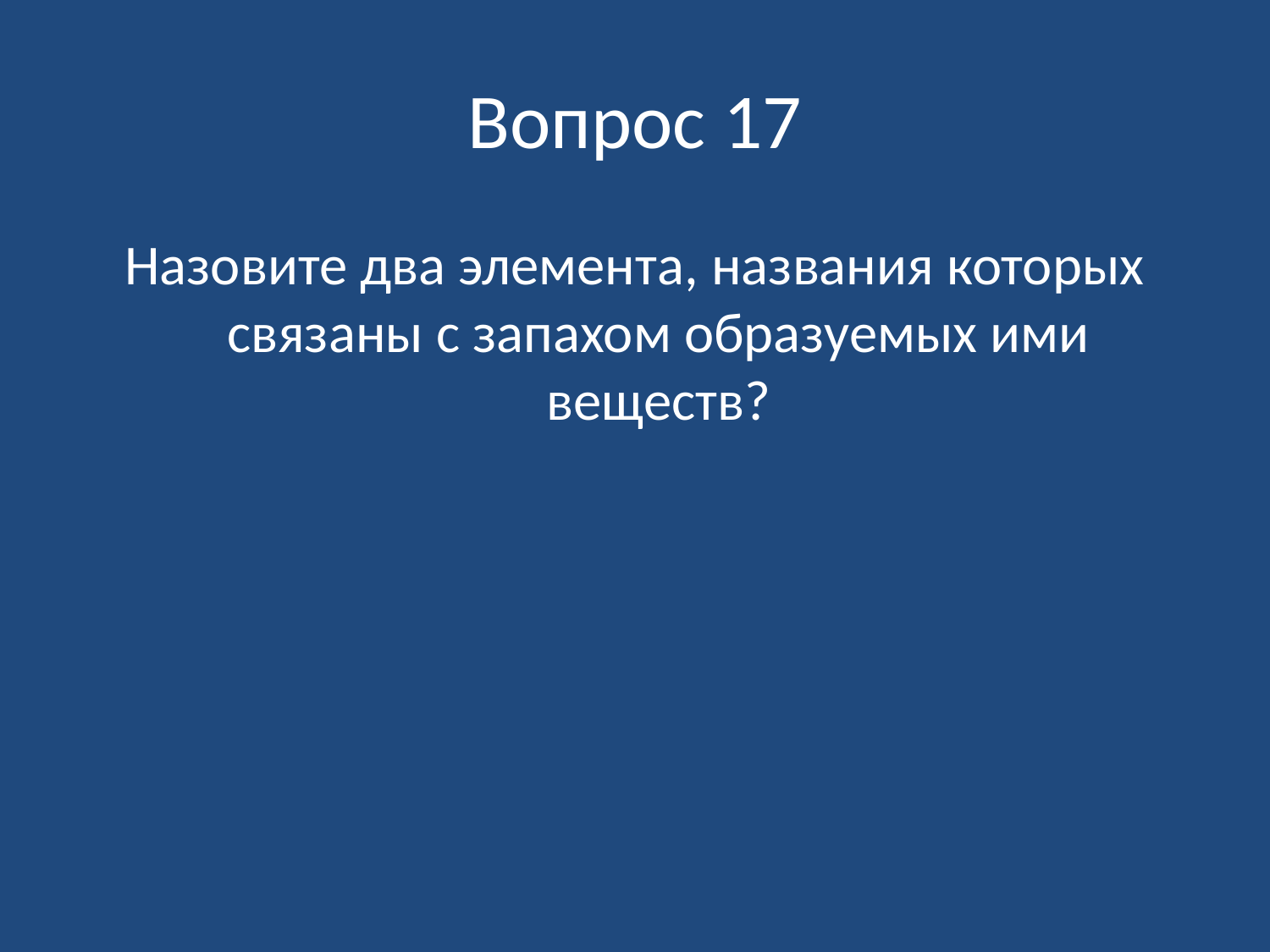

# Вопрос 17
Назовите два элемента, названия которых связаны с запахом образуемых ими веществ?